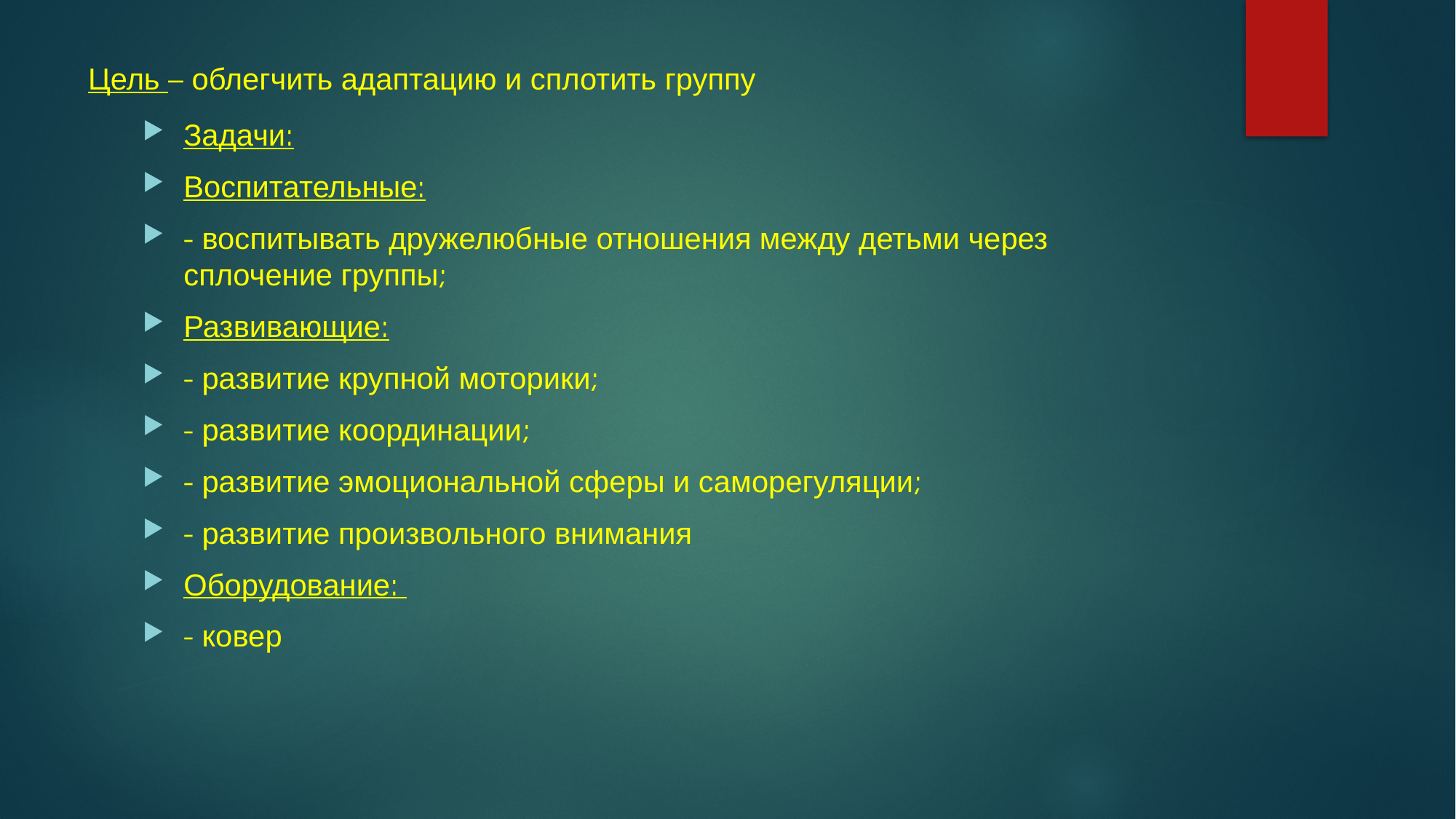

# Цель – облегчить адаптацию и сплотить группу
Задачи:
Воспитательные:
- воспитывать дружелюбные отношения между детьми через сплочение группы;
Развивающие:
- развитие крупной моторики;
- развитие координации;
- развитие эмоциональной сферы и саморегуляции;
- развитие произвольного внимания
Оборудование:
- ковер